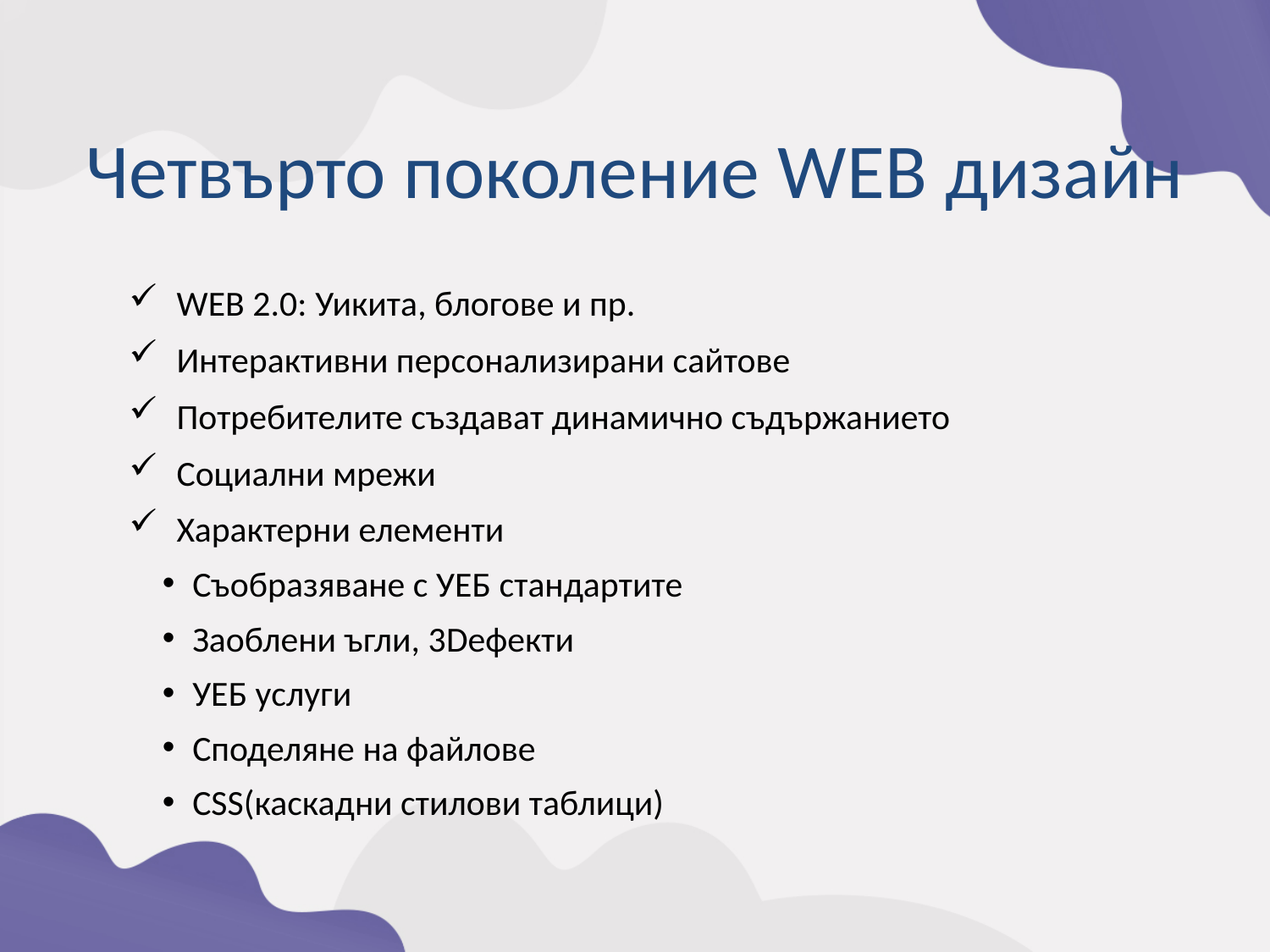

Четвърто поколение WEB дизайн
WEB 2.0: Уикита, блогове и пр.
Интерактивни персонализирани сайтове
Потребителите създават динамично съдържанието
Социални мрежи
Характерни елементи
Съобразяване с УЕБ стандартите
Заоблени ъгли, 3Dефекти
УЕБ услуги
Споделяне на файлове
CSS(каскадни стилови таблици)